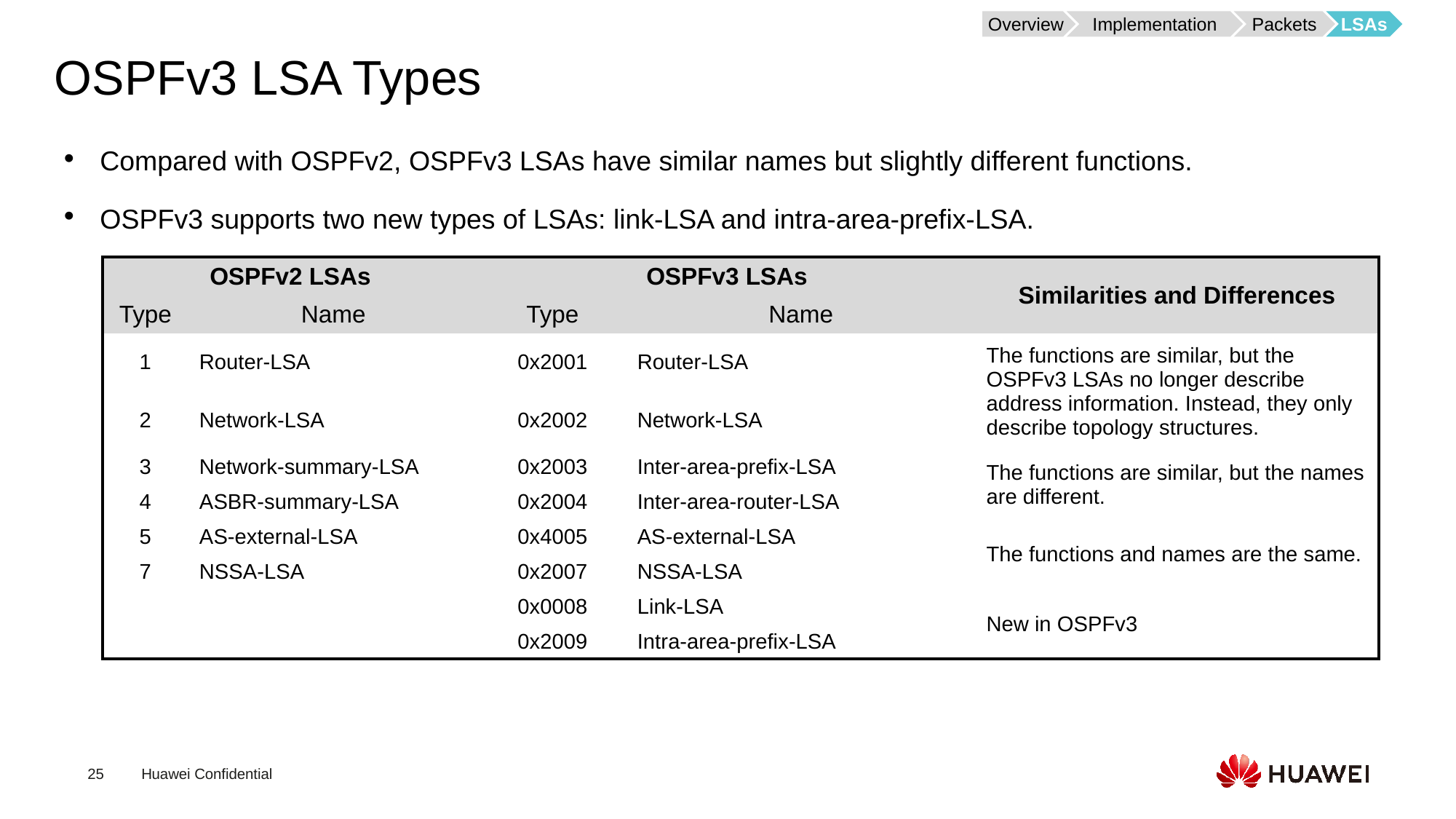

Overview
Implementation
Packets
LSAs
# OSPFv3 LSA Types
Compared with OSPFv2, OSPFv3 LSAs have similar names but slightly different functions.
OSPFv3 supports two new types of LSAs: link-LSA and intra-area-prefix-LSA.

| OSPFv2 LSAs |  | OSPFv3 LSAs |  | Similarities and Differences |
| --- | --- | --- | --- | --- |
| Type | Name | Type | Name |  |
| 1 | Router-LSA | 0x2001 | Router-LSA | The functions are similar, but the OSPFv3 LSAs no longer describe address information. Instead, they only describe topology structures. |
| 2 | Network-LSA | 0x2002 | Network-LSA |  |
| 3 | Network-summary-LSA | 0x2003 | Inter-area-prefix-LSA | The functions are similar, but the names are different. |
| 4 | ASBR-summary-LSA | 0x2004 | Inter-area-router-LSA |  |
| 5 | AS-external-LSA | 0x4005 | AS-external-LSA | The functions and names are the same. |
| 7 | NSSA-LSA | 0x2007 | NSSA-LSA |  |
|  |  | 0x0008 | Link-LSA | New in OSPFv3 |
|  |  | 0x2009 | Intra-area-prefix-LSA |  |